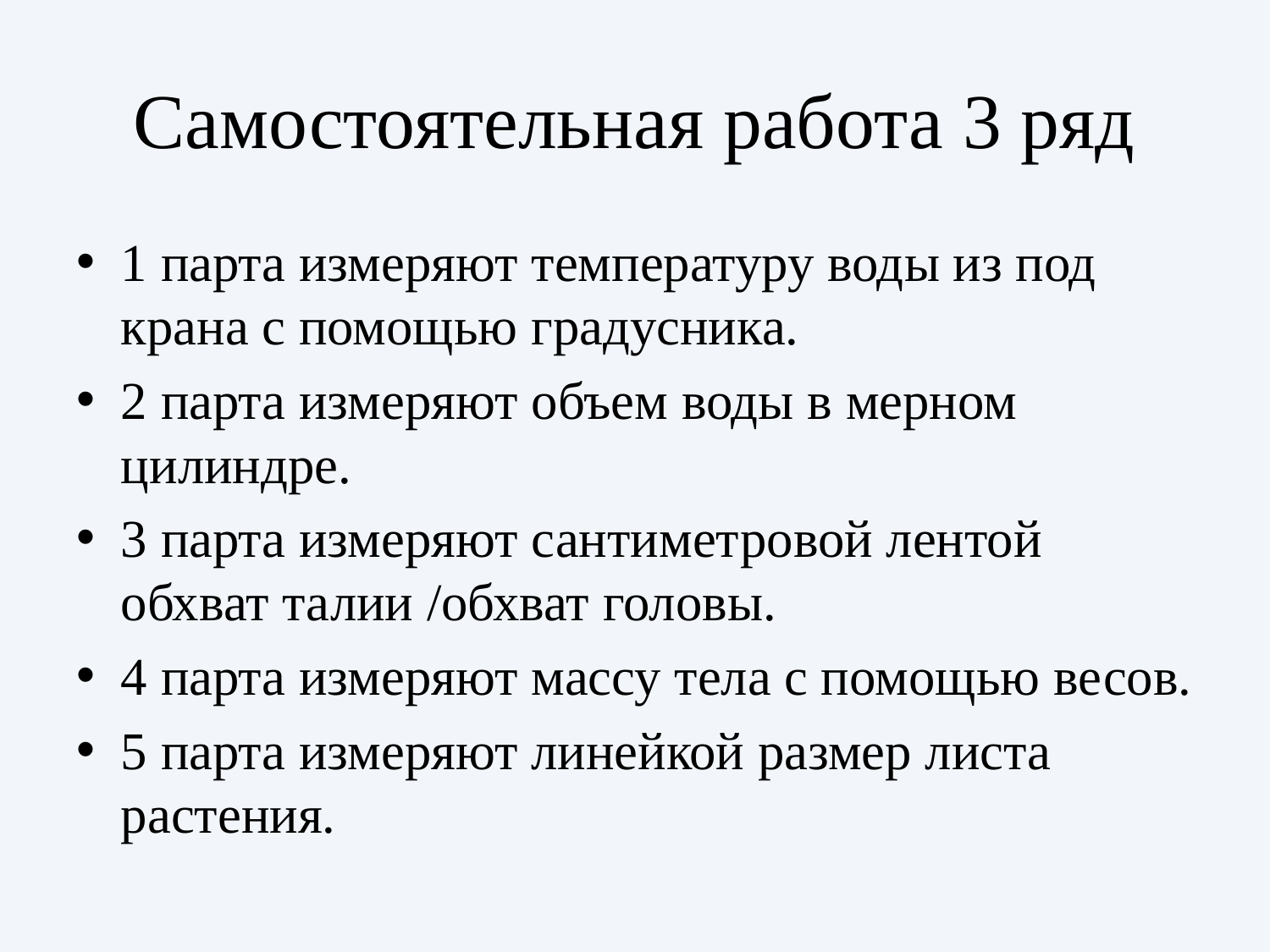

# Самостоятельная работа 3 ряд
1 парта измеряют температуру воды из под крана с помощью градусника.
2 парта измеряют объем воды в мерном цилиндре.
3 парта измеряют сантиметровой лентой обхват талии /обхват головы.
4 парта измеряют массу тела с помощью весов.
5 парта измеряют линейкой размер листа растения.